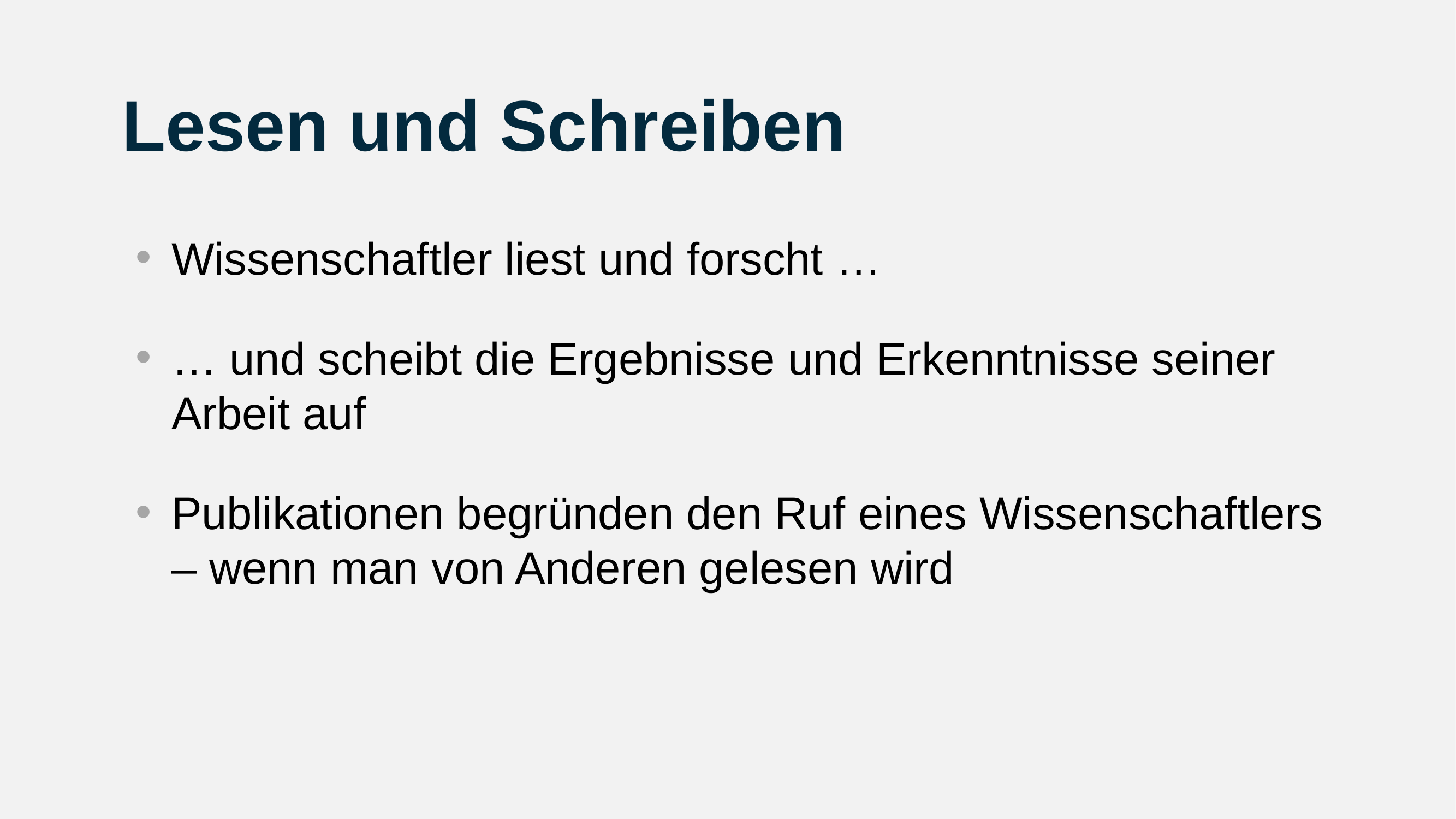

# Lesen und Schreiben
Wissenschaftler liest und forscht …
… und scheibt die Ergebnisse und Erkenntnisse seiner Arbeit auf
Publikationen begründen den Ruf eines Wissenschaftlers – wenn man von Anderen gelesen wird